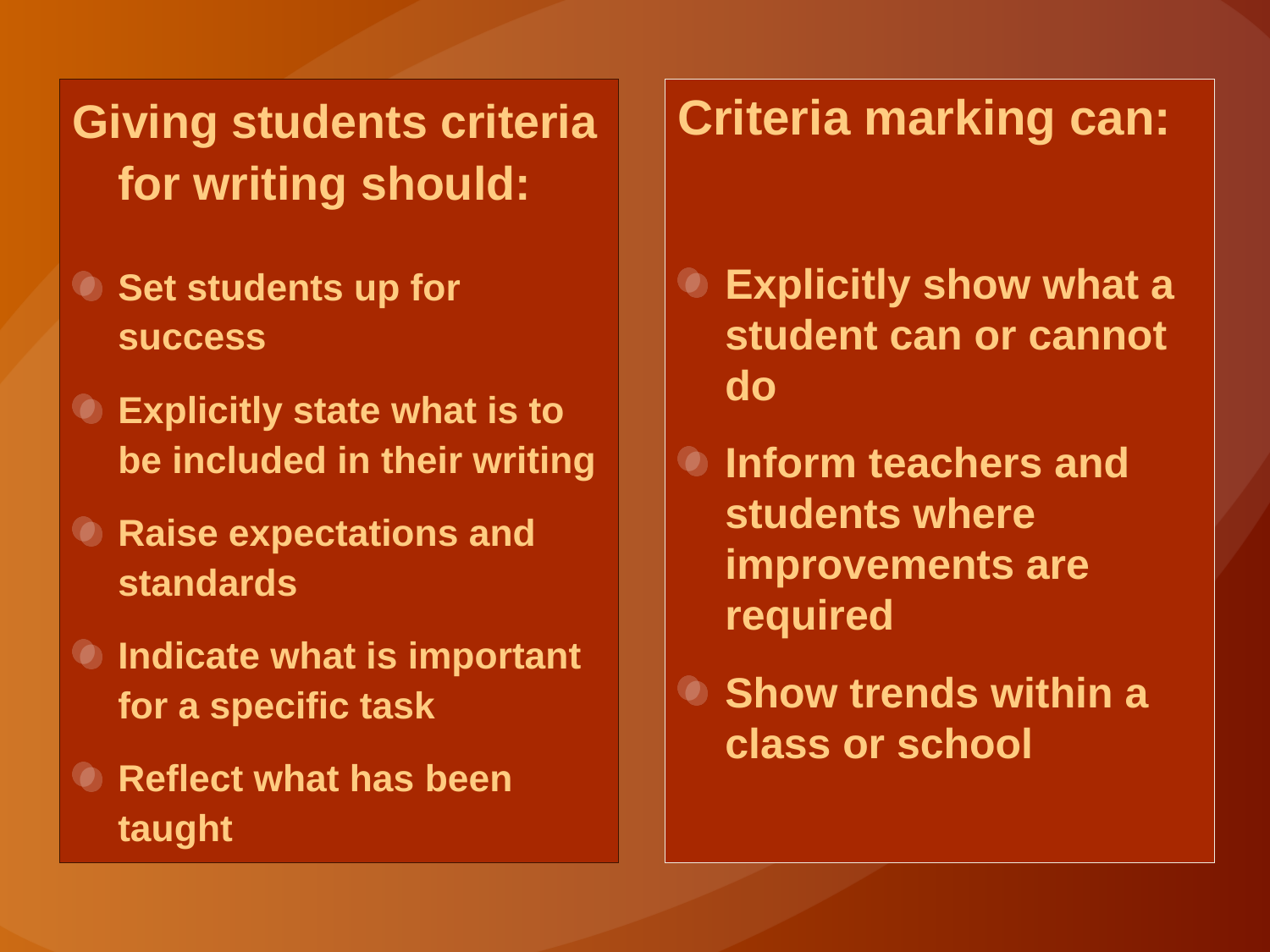

Giving students criteria for writing should:

Set students up for success
Explicitly state what is to be included in their writing
Raise expectations and standards
Indicate what is important for a specific task
Reflect what has been taught
Criteria marking can:

Explicitly show what a student can or cannot do
Inform teachers and students where improvements are required
Show trends within a class or school